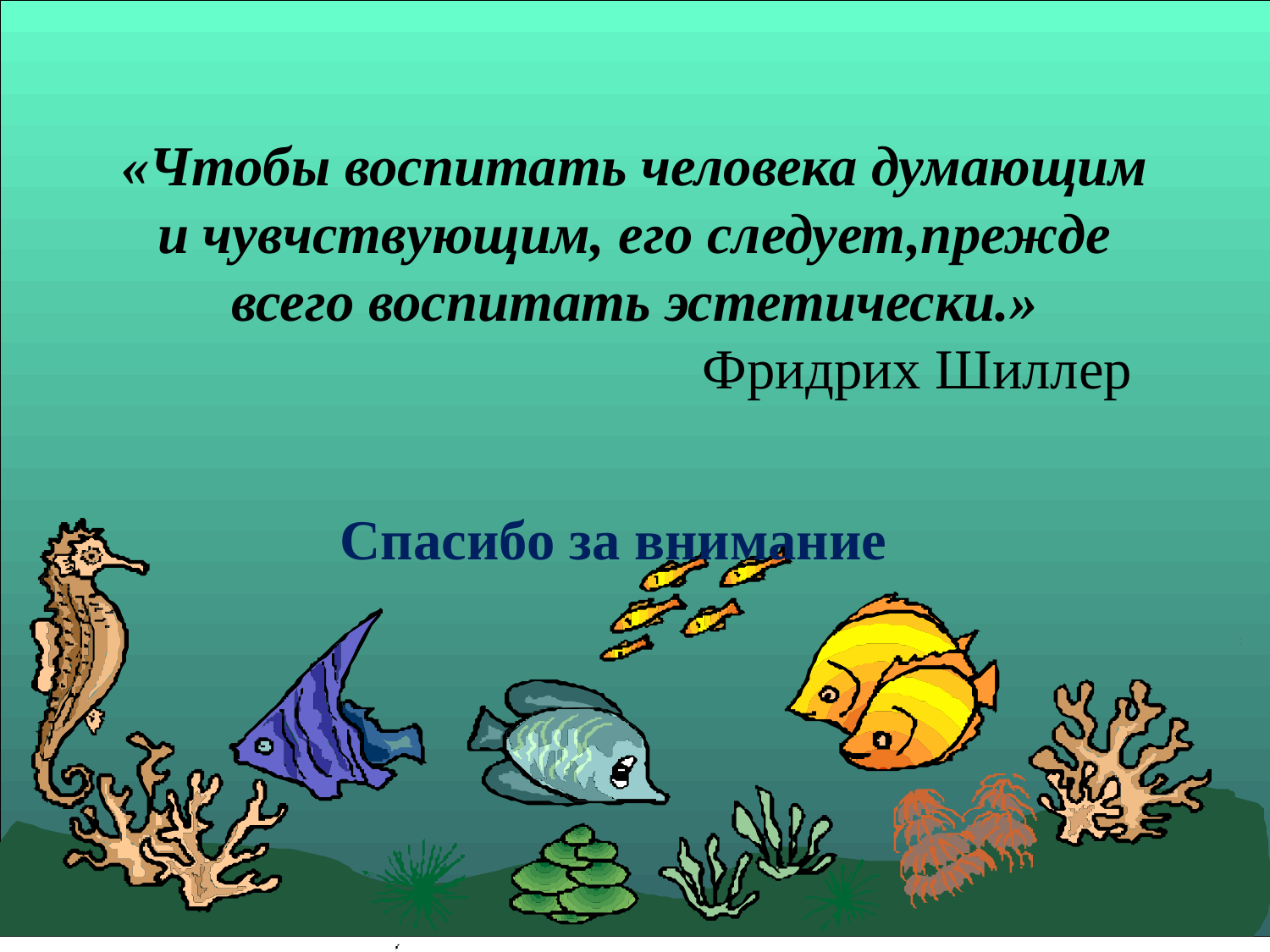

# «Чтобы воспитать человека думающим и чувчствующим, его следует,прежде всего воспитать эстетически.» Фридрих Шиллер
Спасибо за внимание